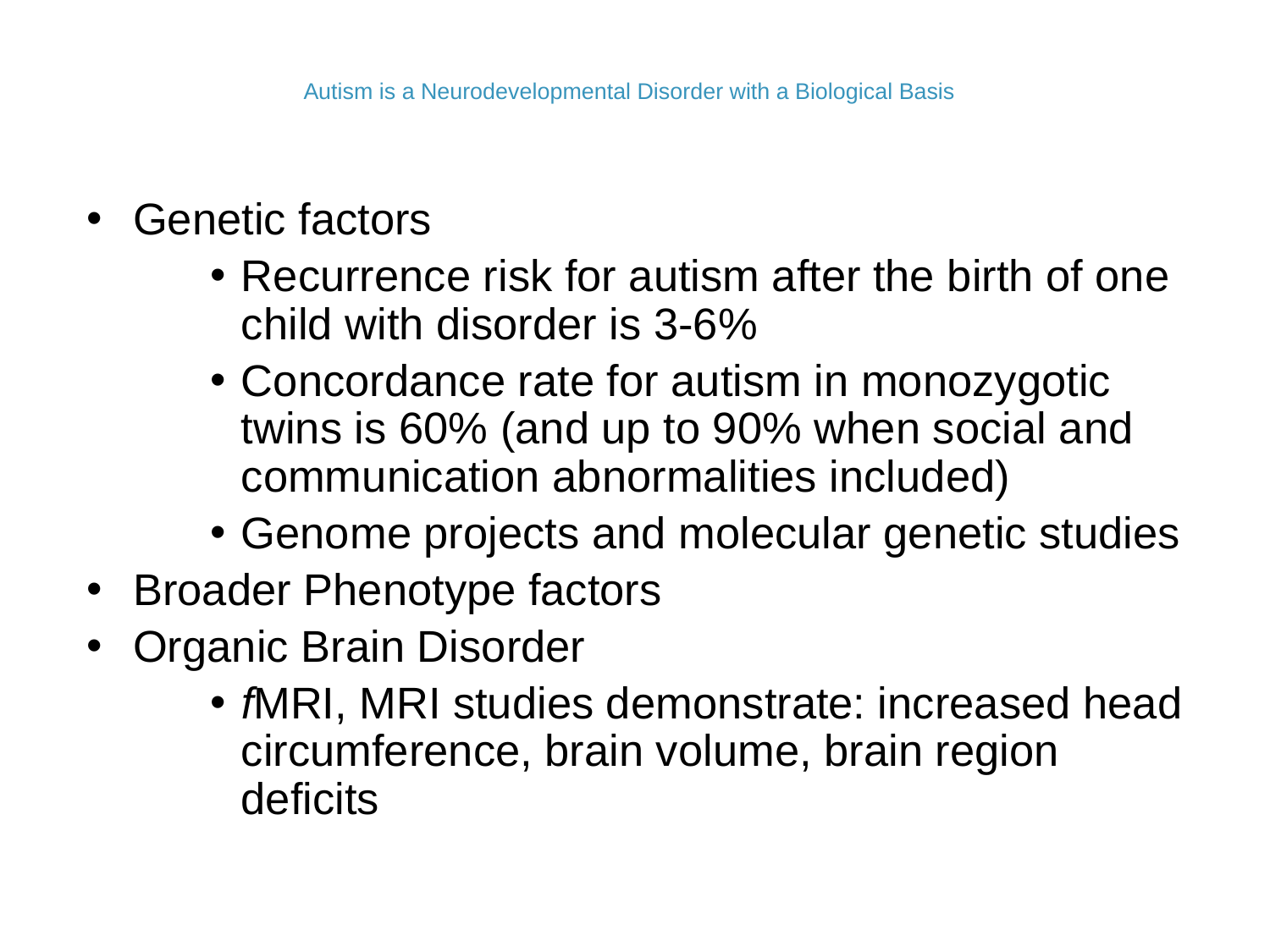

# Autism is a Neurodevelopmental Disorder with a Biological Basis
Genetic factors
Recurrence risk for autism after the birth of one child with disorder is 3-6%
Concordance rate for autism in monozygotic twins is 60% (and up to 90% when social and communication abnormalities included)
Genome projects and molecular genetic studies
Broader Phenotype factors
Organic Brain Disorder
fMRI, MRI studies demonstrate: increased head circumference, brain volume, brain region deficits